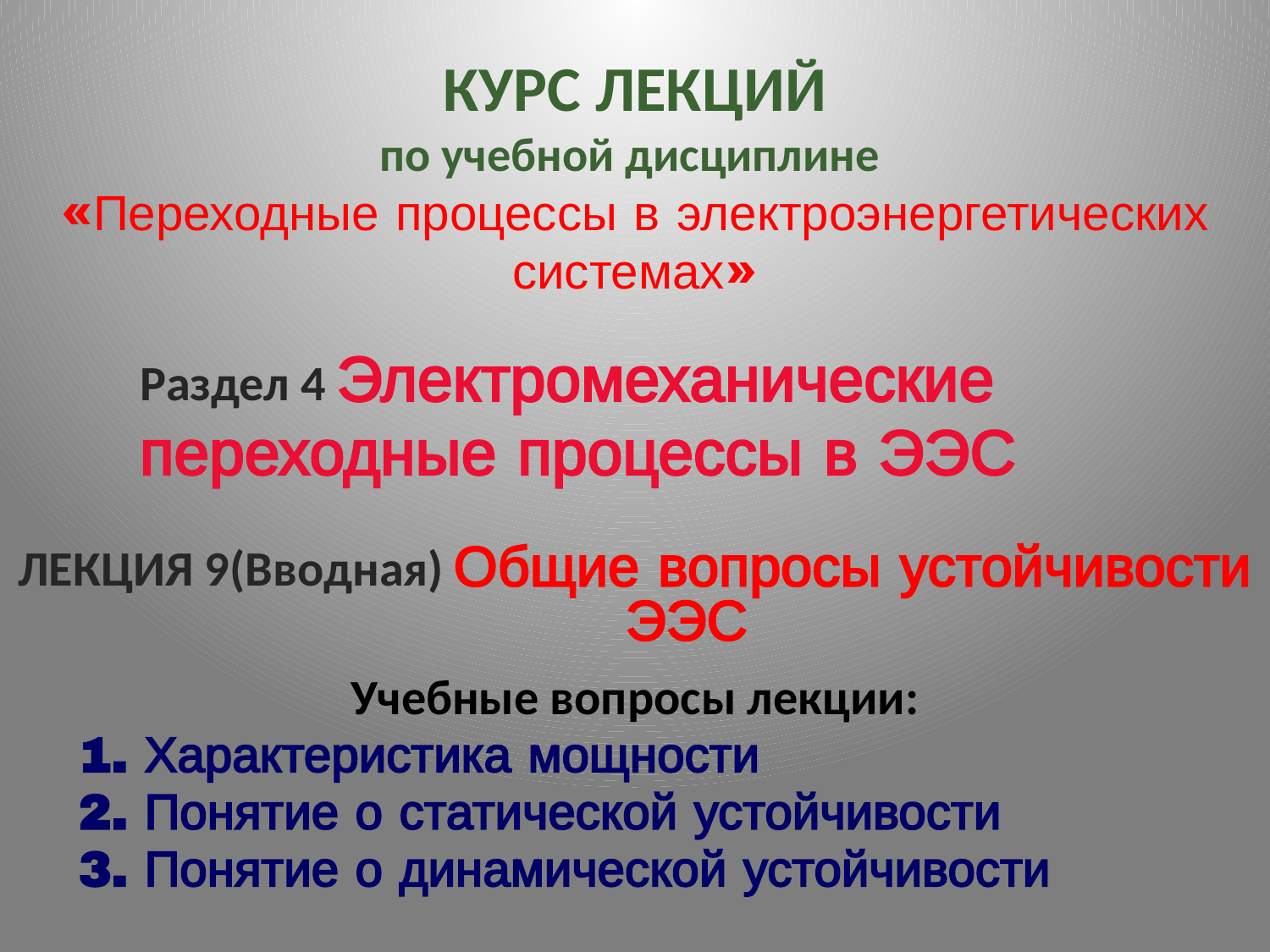

# КУРС ЛЕКЦИЙ по учебной дисциплине «Переходные процессы в электроэнергетических системах»
Раздел 4 Электромеханические
переходные процессы в ЭЭС

ЛЕКЦИЯ 9(Вводная) Общие вопросы устойчивости  ЭЭС

Учебные вопросы лекции:
    1. Характеристика мощности
    2. Понятие о статической устойчивости
    3. Понятие о динамической устойчивости